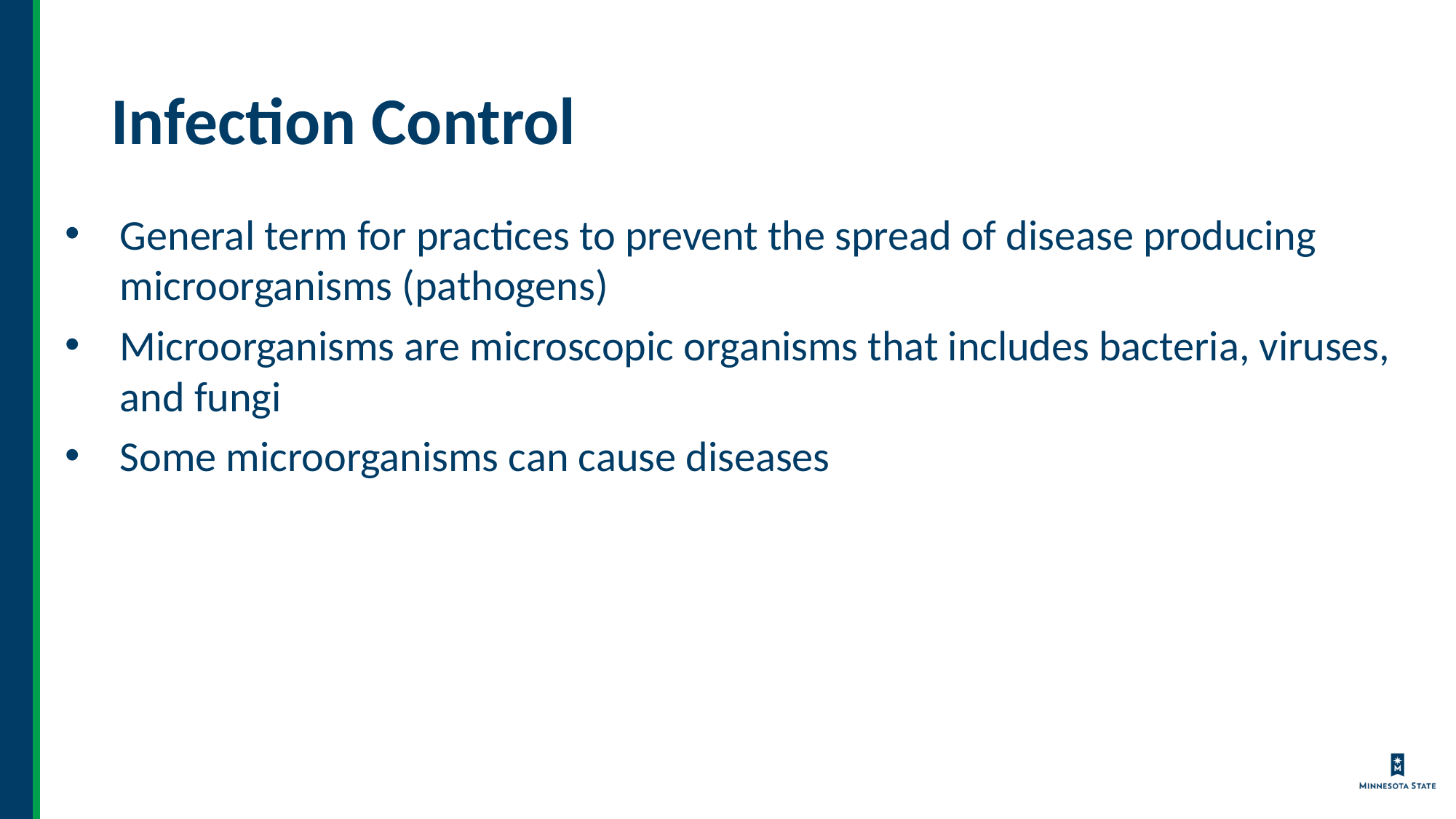

# Infection Control
General term for practices to prevent the spread of disease producing microorganisms (pathogens)
Microorganisms are microscopic organisms that includes bacteria, viruses, and fungi
Some microorganisms can cause diseases